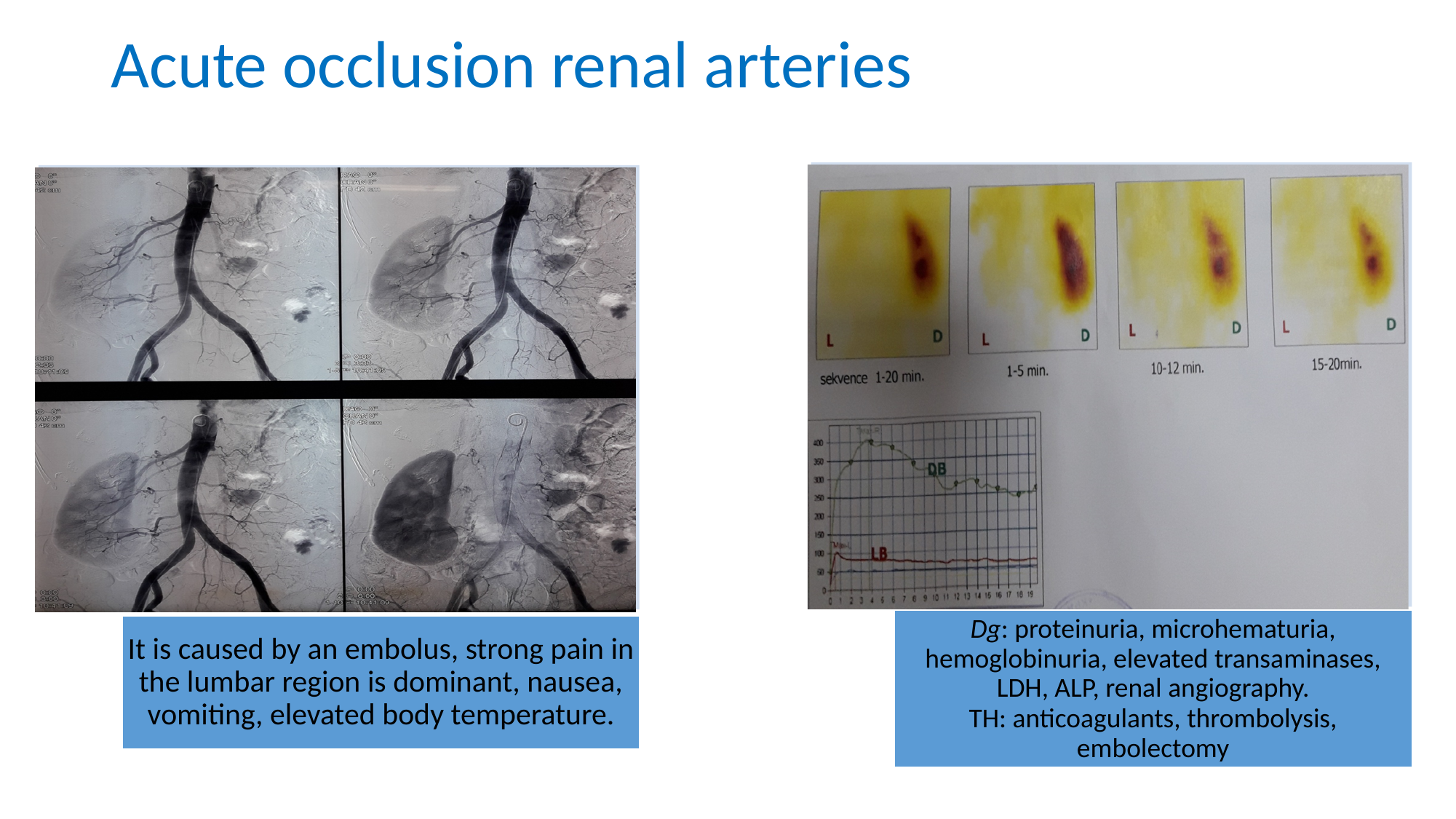

# Acute occlusion renal arteries
It is caused by an embolus, strong pain in the lumbar region is dominant, nausea, vomiting, elevated body temperature.
Dg: proteinuria, microhematuria, hemoglobinuria, elevated transaminases, LDH, ALP, renal angiography.
TH: anticoagulants, thrombolysis, embolectomy